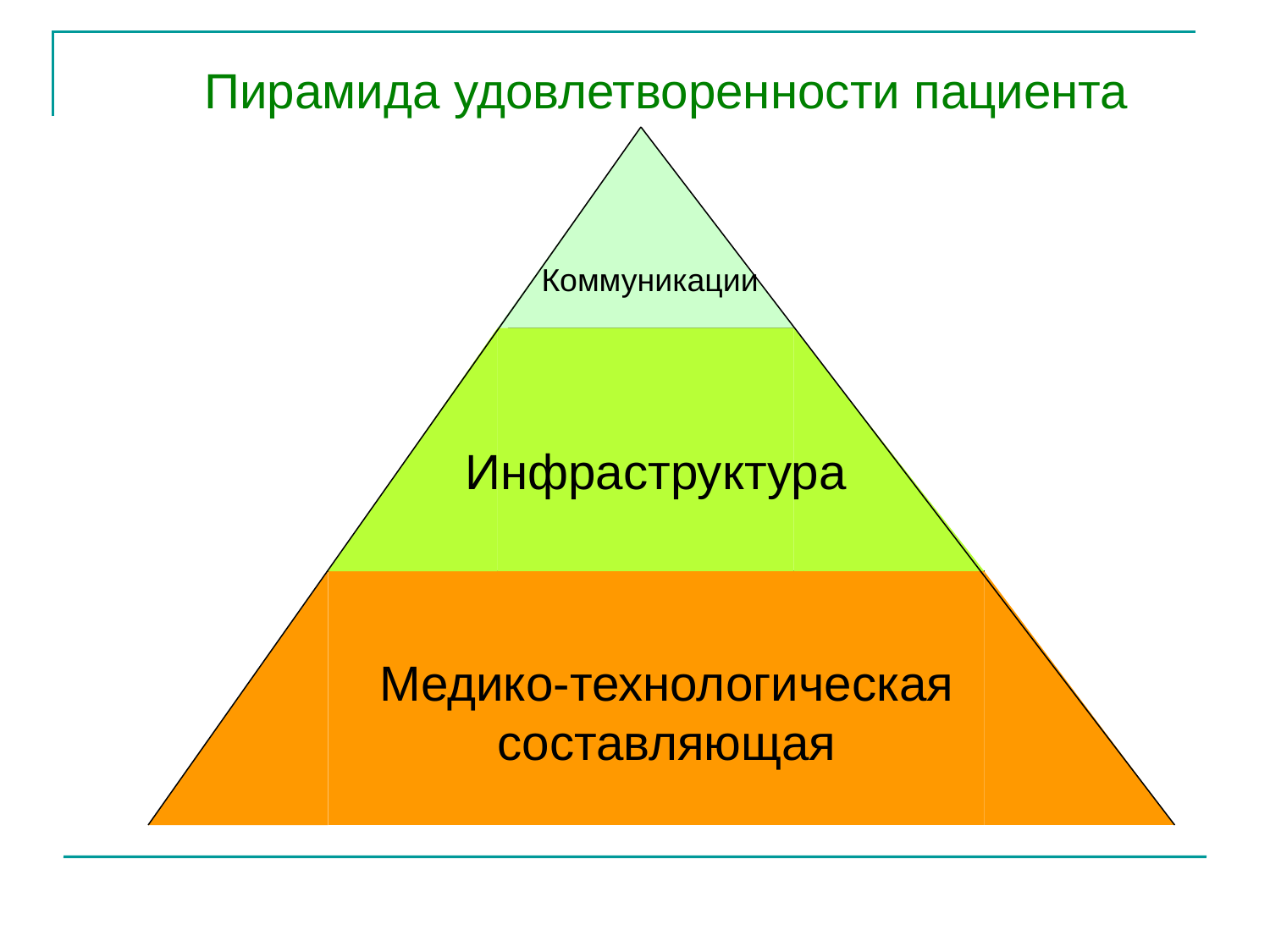

Пирамида удовлетворенности пациента

Коммуникации

Инфраструктура

Медико-технологическая составляющая